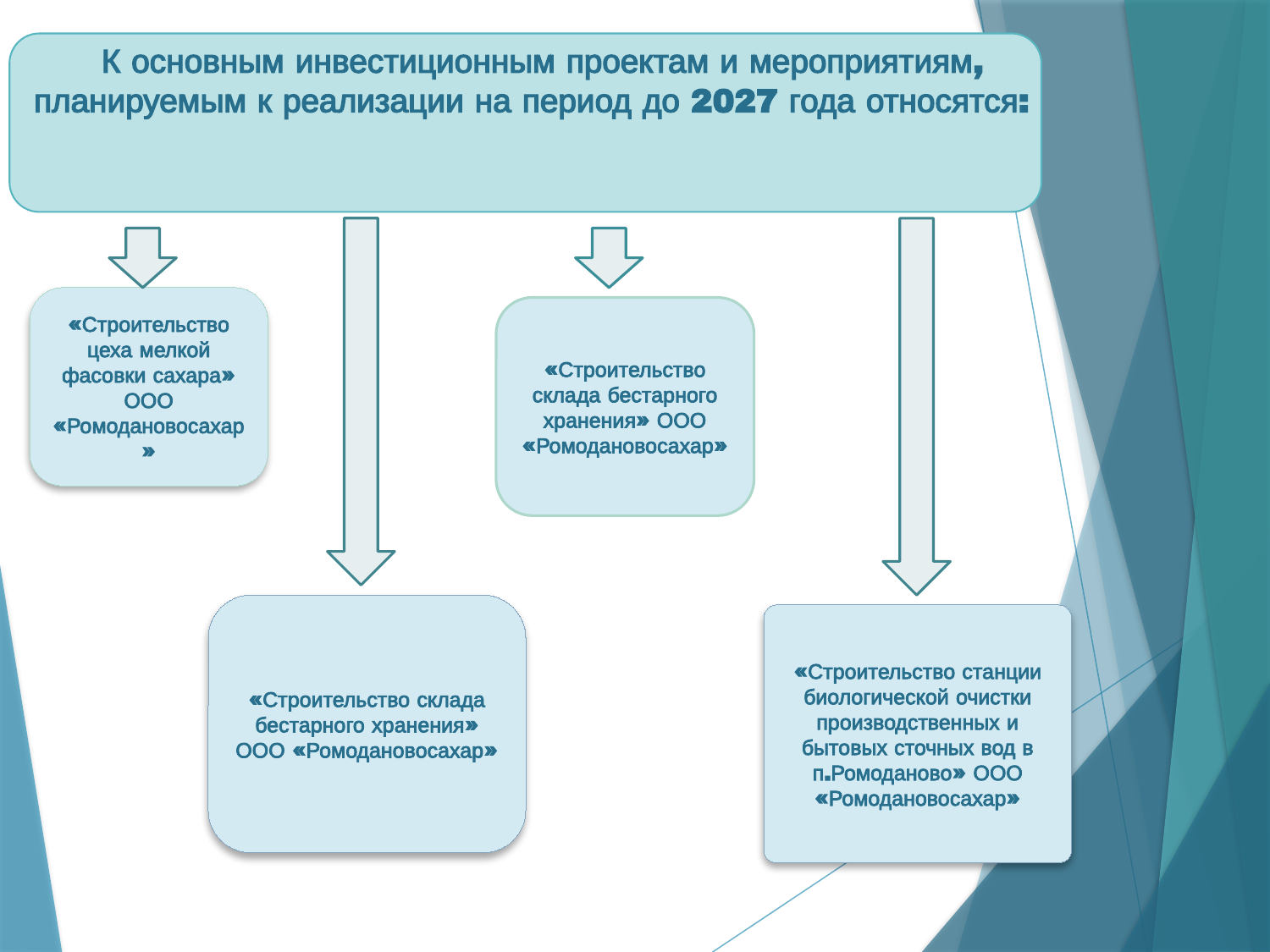

# К основным инвестиционным проектам и мероприятиям, планируемым к реализации на период до 2027 года относятся:

«Строительство цеха мелкой фасовки сахара» ООО «Ромодановосахар»
«Строительство склада бестарного хранения» ООО «Ромодановосахар»

«Строительство склада бестарного хранения» ООО «Ромодановосахар»
«Строительство станции биологической очистки производственных и бытовых сточных вод в п.Ромоданово» ООО «Ромодановосахар»